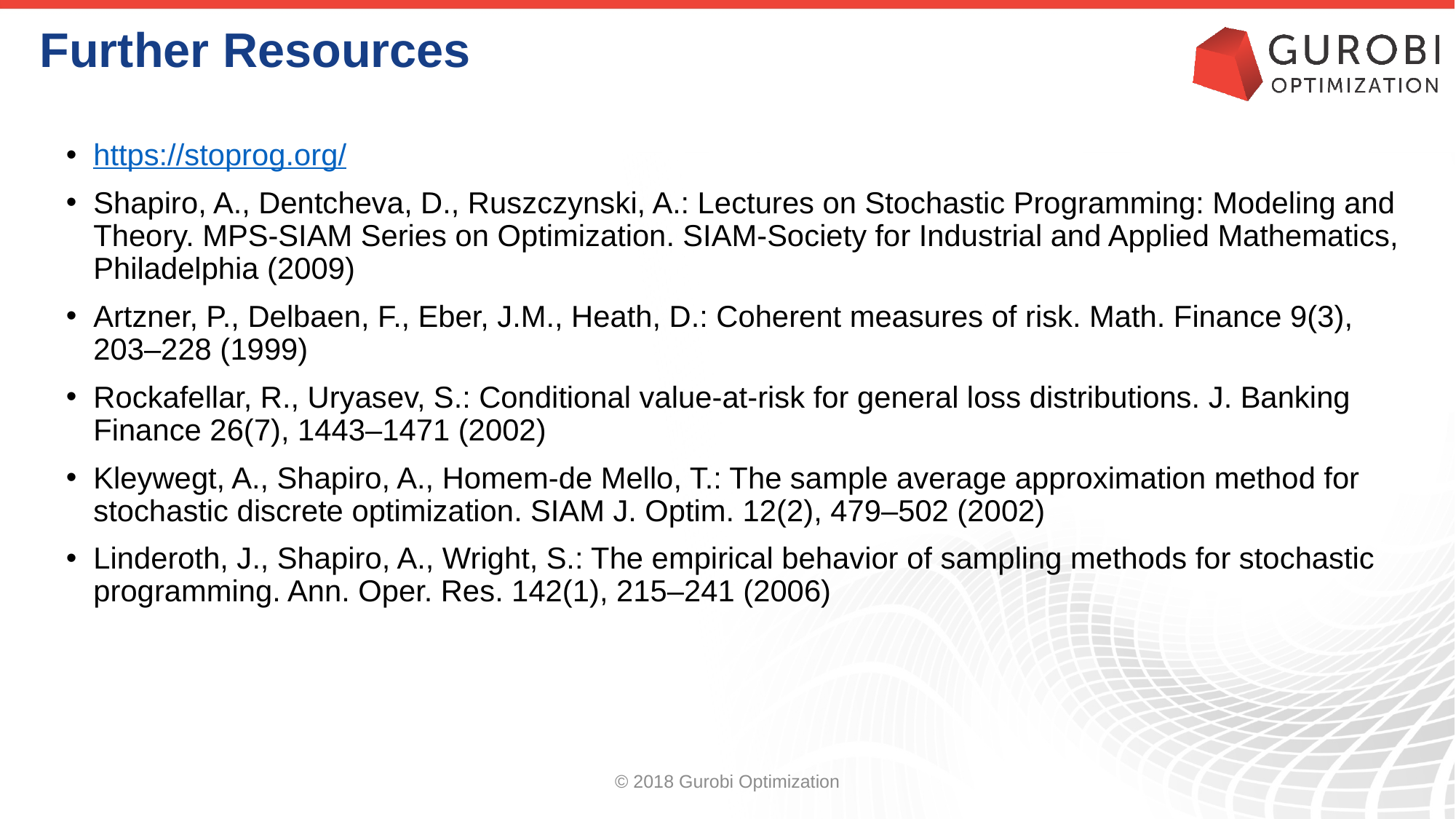

# Further Resources
https://stoprog.org/
Shapiro, A., Dentcheva, D., Ruszczynski, A.: Lectures on Stochastic Programming: Modeling and Theory. MPS-SIAM Series on Optimization. SIAM-Society for Industrial and Applied Mathematics, Philadelphia (2009)
Artzner, P., Delbaen, F., Eber, J.M., Heath, D.: Coherent measures of risk. Math. Finance 9(3), 203–228 (1999)
Rockafellar, R., Uryasev, S.: Conditional value-at-risk for general loss distributions. J. Banking Finance 26(7), 1443–1471 (2002)
Kleywegt, A., Shapiro, A., Homem-de Mello, T.: The sample average approximation method for stochastic discrete optimization. SIAM J. Optim. 12(2), 479–502 (2002)
Linderoth, J., Shapiro, A., Wright, S.: The empirical behavior of sampling methods for stochastic programming. Ann. Oper. Res. 142(1), 215–241 (2006)
© 2018 Gurobi Optimization